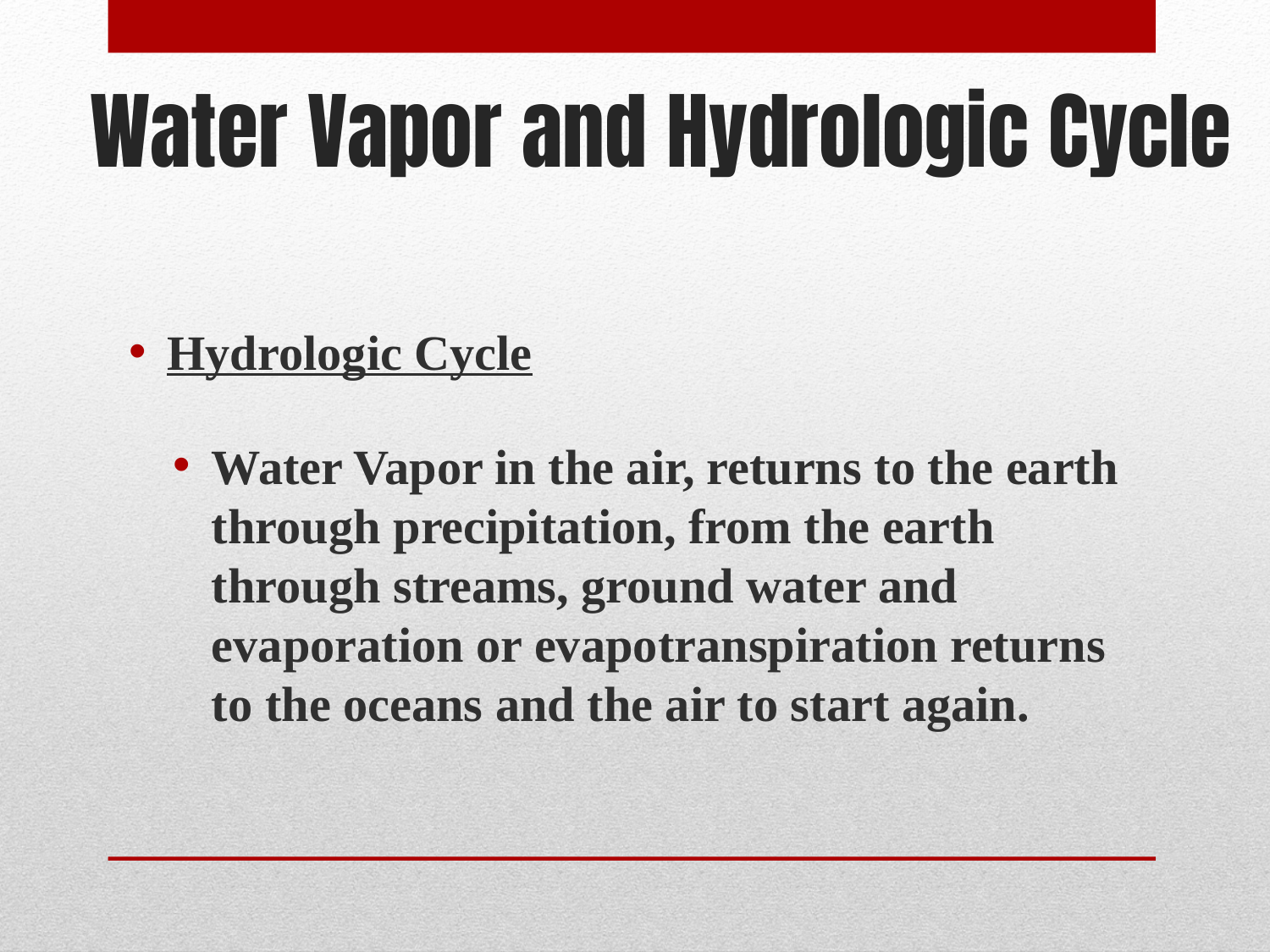

Water Vapor and Hydrologic Cycle
Hydrologic Cycle

Water Vapor in the air, returns to the earth through precipitation, from the earth through streams, ground water and evaporation or evapotranspiration returns to the oceans and the air to start again.